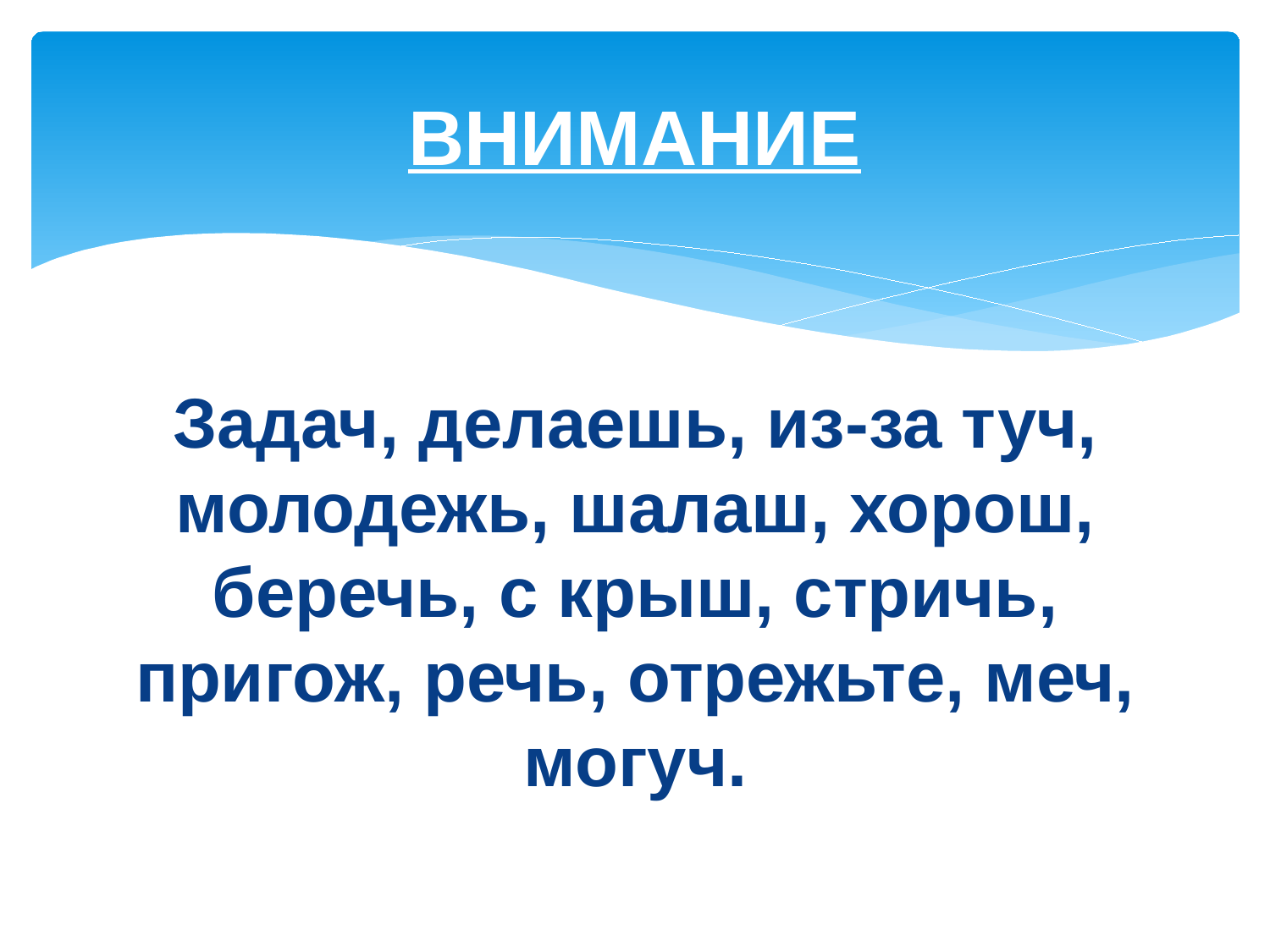

# ВНИМАНИЕ
Задач, делаешь, из-за туч, молодежь, шалаш, хорош, беречь, с крыш, стричь, пригож, речь, отрежьте, меч, могуч.